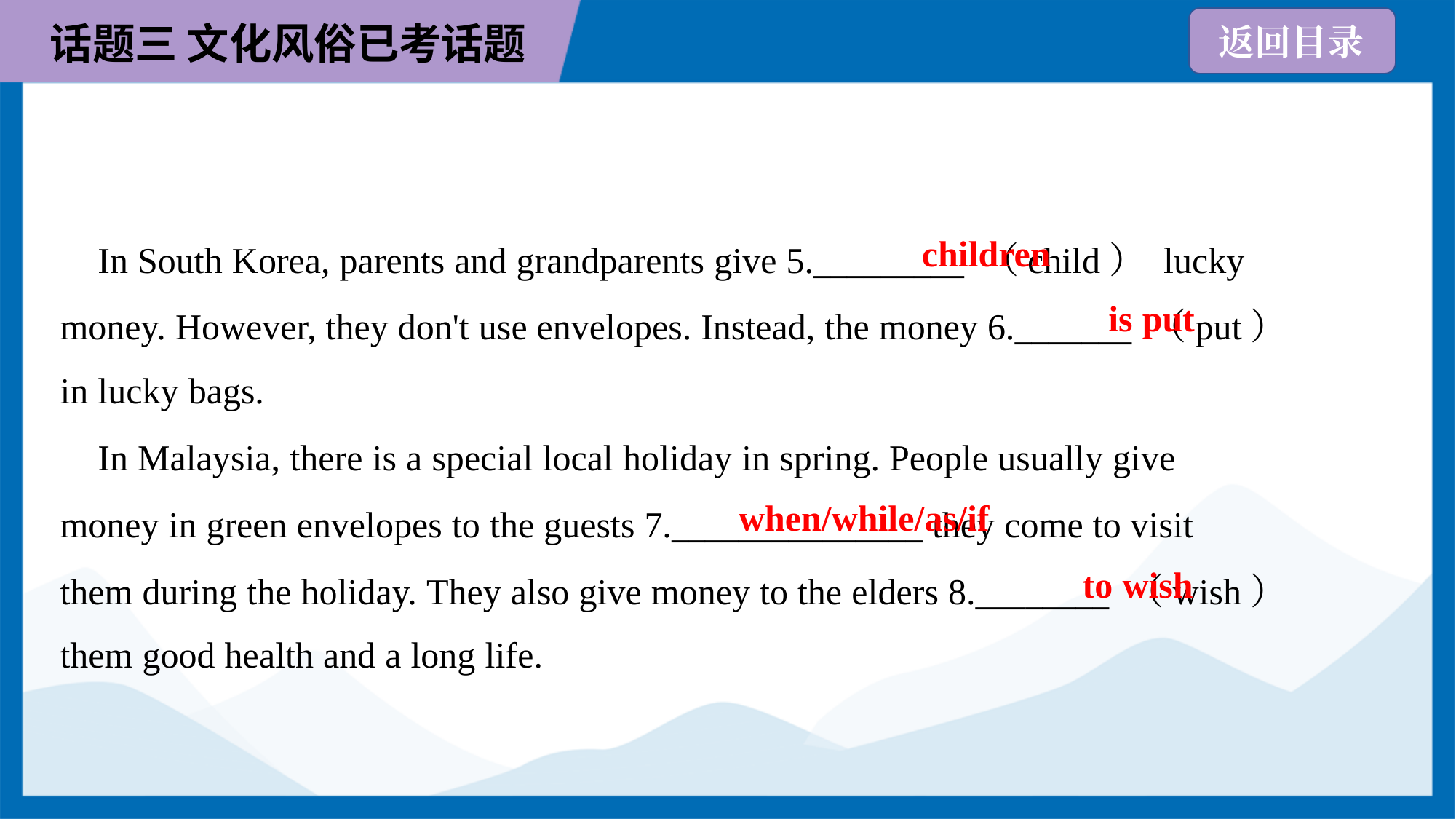

children
    In South Korea, parents and grandparents give 5._________ （child） lucky
money. However, they don't use envelopes. Instead, the money 6._______ （put）
in lucky bags.
is put
    In Malaysia, there is a special local holiday in spring. People usually give
money in green envelopes to the guests 7._______________ they come to visit
them during the holiday. They also give money to the elders 8.________ （wish）
them good health and a long life.
when/while/as/if
to wish